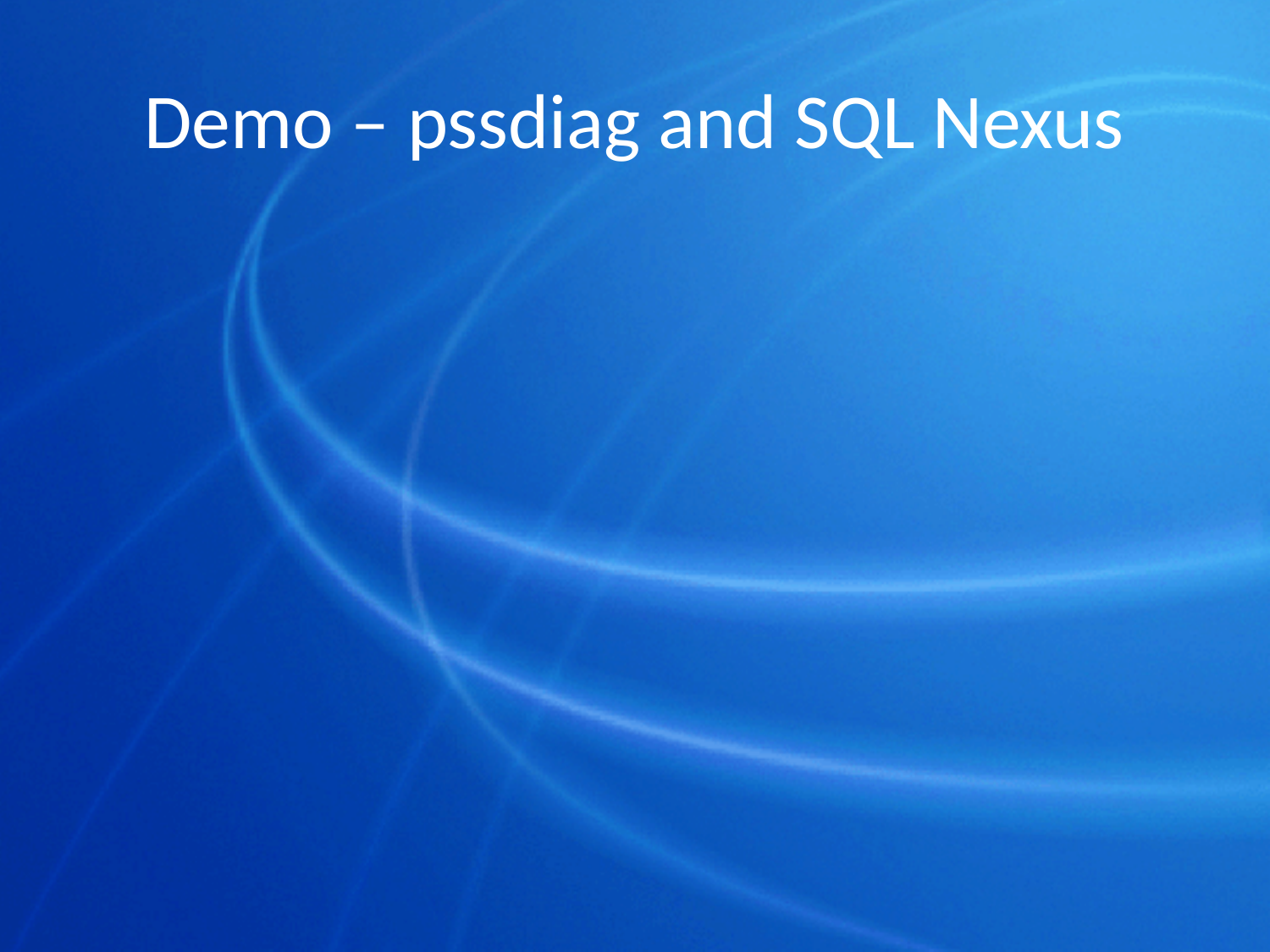

# Demo – pssdiag and SQL Nexus